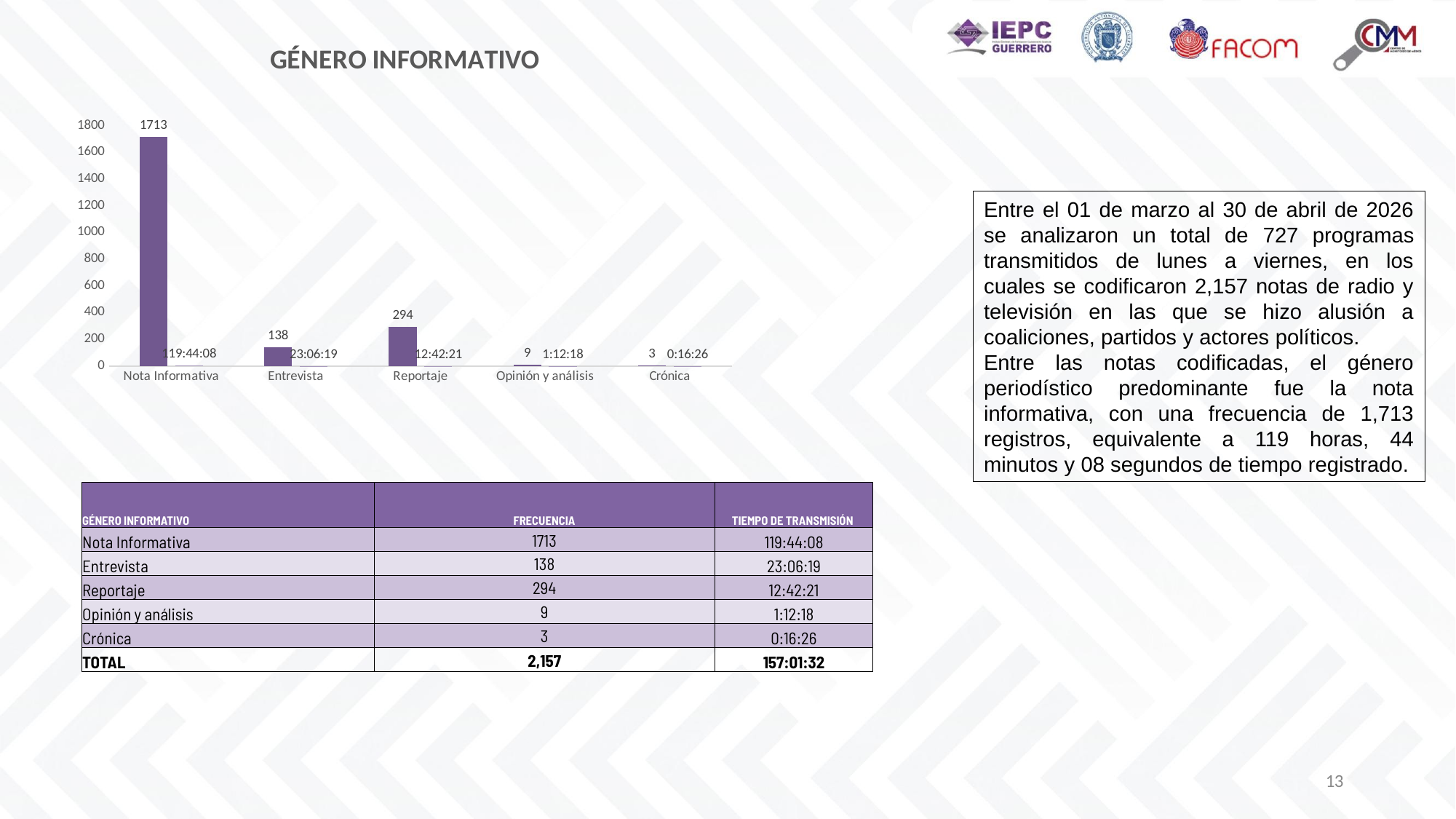

### Chart: GÉNERO INFORMATIVO

| Category | FRECUENCIA | TIEMPO DE TRANSMISIÓN  |
|---|---|---|
| Nota Informativa | 1713.0 | 4.988981481481475 |
| Entrevista | 138.0 | 0.9627199074074074 |
| Reportaje | 294.0 | 0.5294097222222219 |
| Opinión y análisis | 9.0 | 0.050208333333333334 |
| Crónica | 3.0 | 0.011412037037037037 |
Entre el 01 de marzo al 30 de abril de 2026 se analizaron un total de 727 programas transmitidos de lunes a viernes, en los cuales se codificaron 2,157 notas de radio y televisión en las que se hizo alusión a coaliciones, partidos y actores políticos.
Entre las notas codificadas, el género periodístico predominante fue la nota informativa, con una frecuencia de 1,713 registros, equivalente a 119 horas, 44 minutos y 08 segundos de tiempo registrado.
| GÉNERO INFORMATIVO | FRECUENCIA | TIEMPO DE TRANSMISIÓN |
| --- | --- | --- |
| Nota Informativa | 1713 | 119:44:08 |
| Entrevista | 138 | 23:06:19 |
| Reportaje | 294 | 12:42:21 |
| Opinión y análisis | 9 | 1:12:18 |
| Crónica | 3 | 0:16:26 |
| TOTAL | 2,157 | 157:01:32 |
13